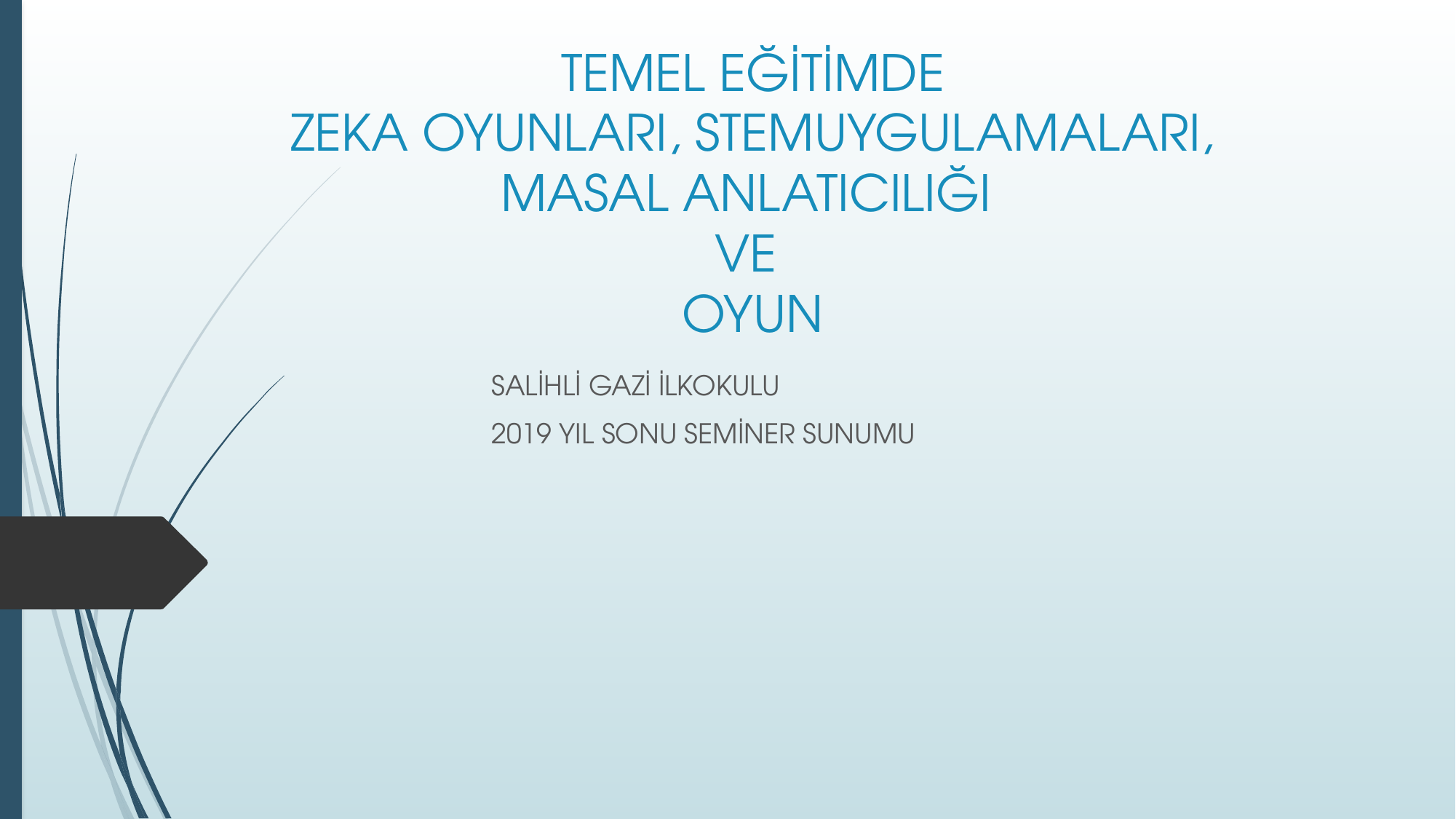

# TEMEL EĞİTİMDE ZEKA OYUNLARI, STEMUYGULAMALARI, MASAL ANLATICILIĞI VE OYUN
SALİHLİ GAZİ İLKOKULU
2019 YIL SONU SEMİNER SUNUMU